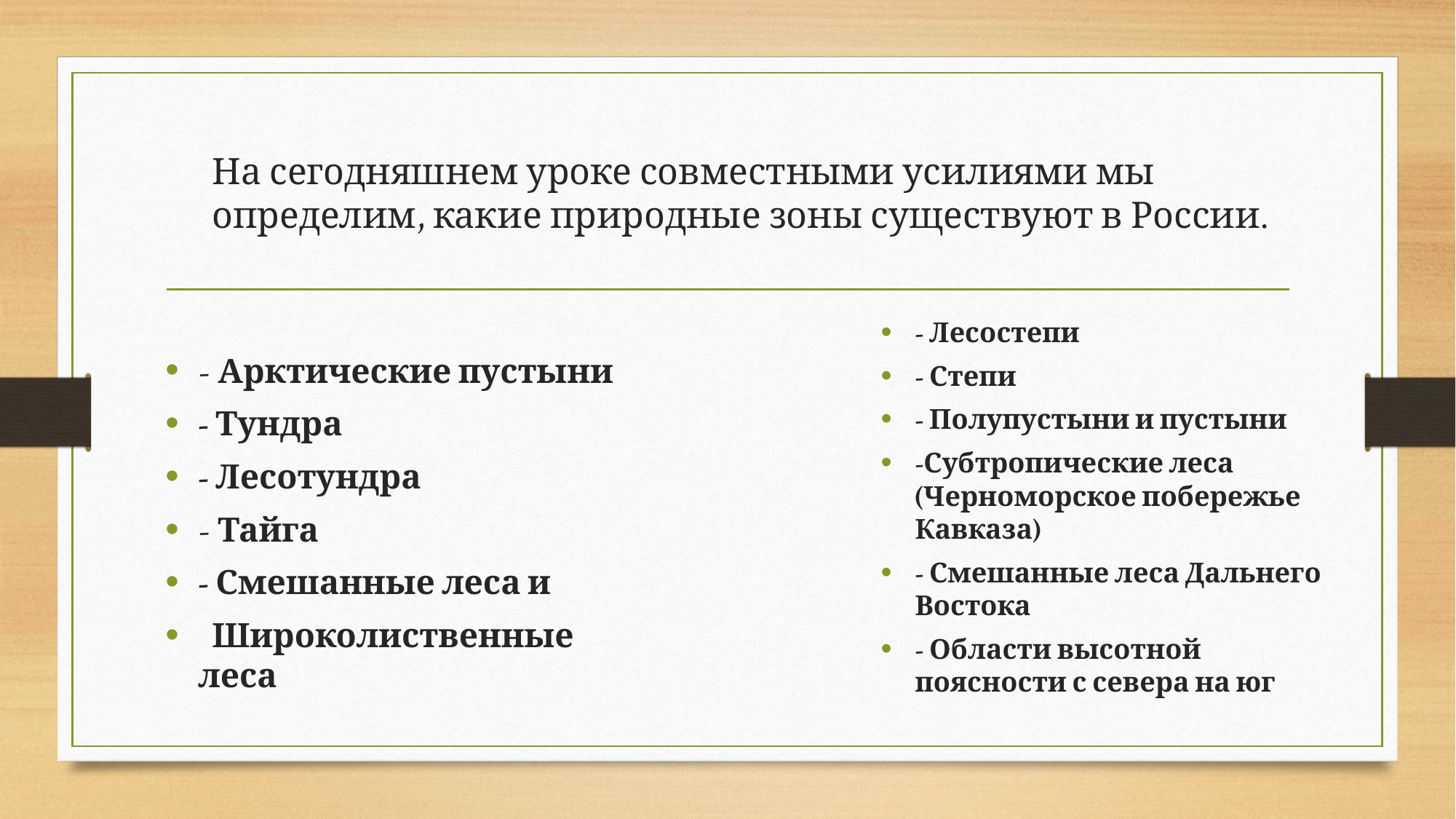

На сегодняшнем уроке совместными усилиями мы определим, какие природные зоны существуют в России.

- Арктические пустыни
- Тундра
- Лесотундра
- Тайга
- Смешанные леса и
  Широколиственные леса
- Лесостепи
- Степи
- Полупустыни и пустыни
-Субтропические леса (Черноморское побережье Кавказа)
- Смешанные леса Дальнего Востока
- Области высотной поясности с севера на юг